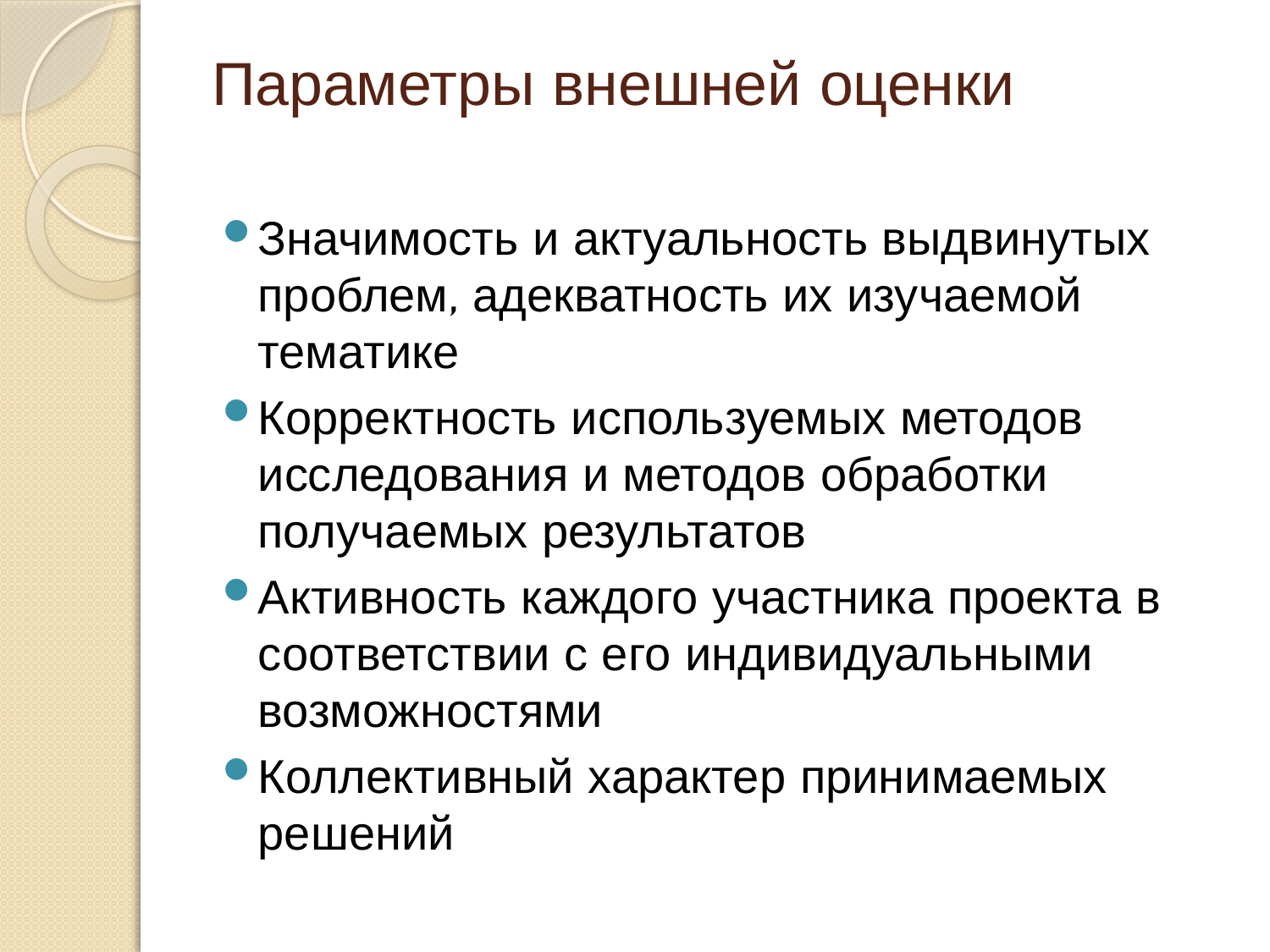

# Параметры внешней оценки
Значимость и актуальность выдвинутых проблем, адекватность их изучаемой тематике
Корректность используемых методов исследования и методов обработки получаемых результатов
Активность каждого участника проекта в соответствии с его индивидуальными возможностями
Коллективный характер принимаемых решений